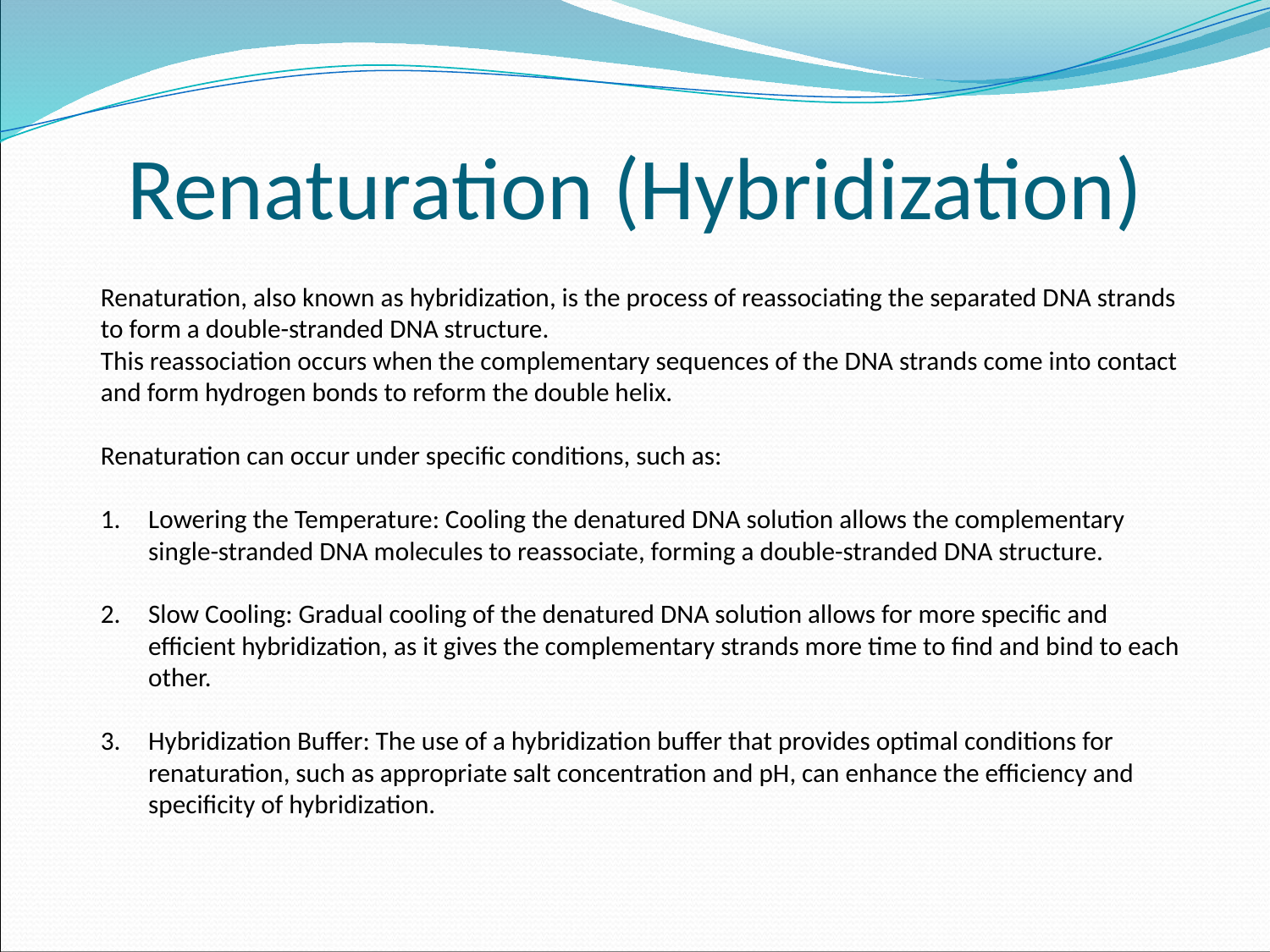

# Renaturation (Hybridization)
Renaturation, also known as hybridization, is the process of reassociating the separated DNA strands to form a double-stranded DNA structure.
This reassociation occurs when the complementary sequences of the DNA strands come into contact and form hydrogen bonds to reform the double helix.

Renaturation can occur under specific conditions, such as:

Lowering the Temperature: Cooling the denatured DNA solution allows the complementary single-stranded DNA molecules to reassociate, forming a double-stranded DNA structure.

Slow Cooling: Gradual cooling of the denatured DNA solution allows for more specific and efficient hybridization, as it gives the complementary strands more time to find and bind to each other.

Hybridization Buffer: The use of a hybridization buffer that provides optimal conditions for renaturation, such as appropriate salt concentration and pH, can enhance the efficiency and specificity of hybridization.